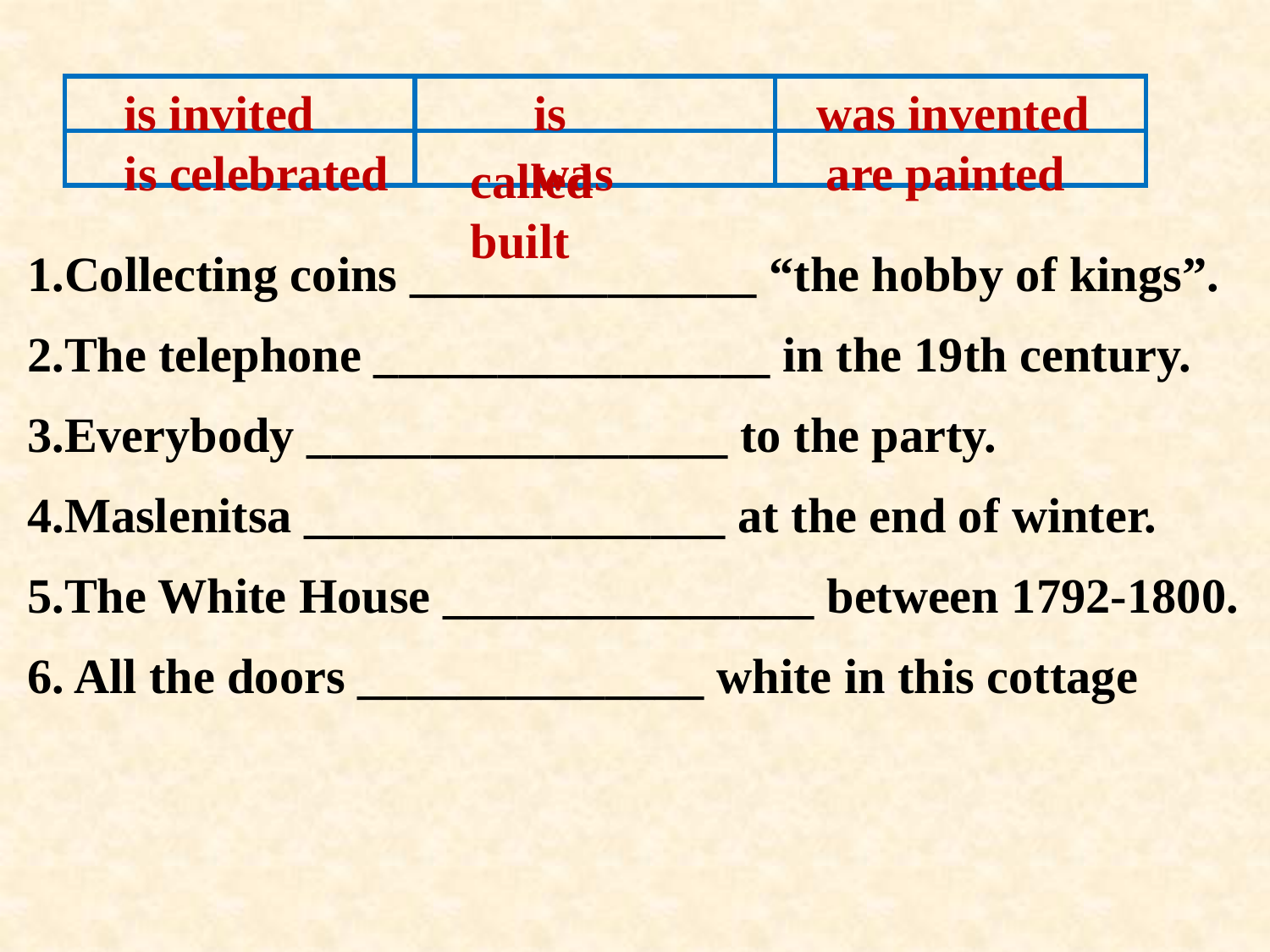

is invited
is called
was invented
|  |  |  |
| --- | --- | --- |
|  |  |  |
is celebrated
was built
are painted
Collecting coins ______________ “the hobby of kings”.
The telephone ________________ in the 19th century.
Everybody _________________ to the party.
Maslenitsa _________________ at the end of winter.
The White House _______________ between 1792-1800.
6. All the doors ______________ white in this cottage